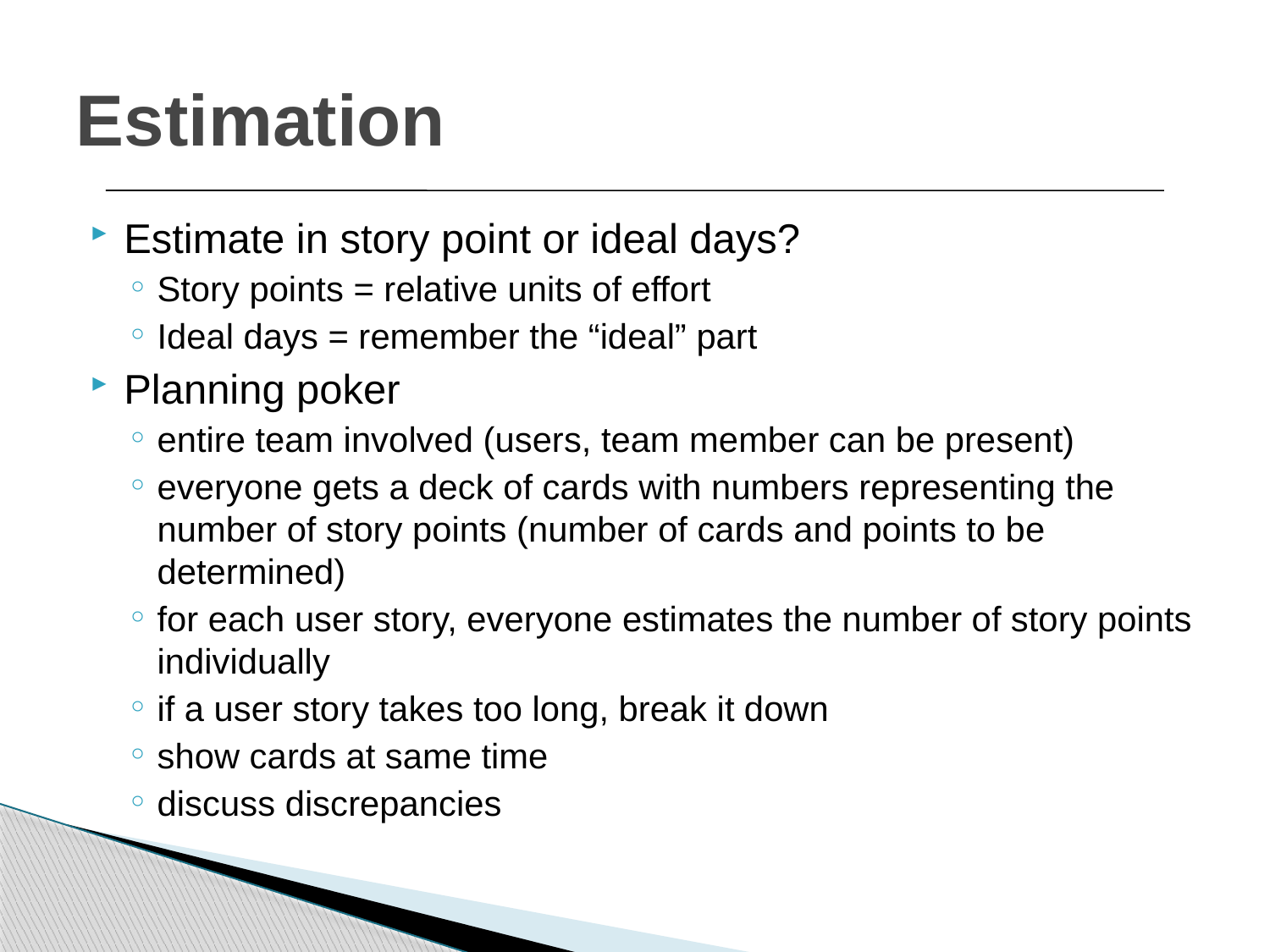

# Estimation
Estimate in story point or ideal days?
Story points = relative units of effort
Ideal days = remember the “ideal” part
Planning poker
entire team involved (users, team member can be present)
everyone gets a deck of cards with numbers representing the number of story points (number of cards and points to be determined)
for each user story, everyone estimates the number of story points individually
if a user story takes too long, break it down
show cards at same time
discuss discrepancies